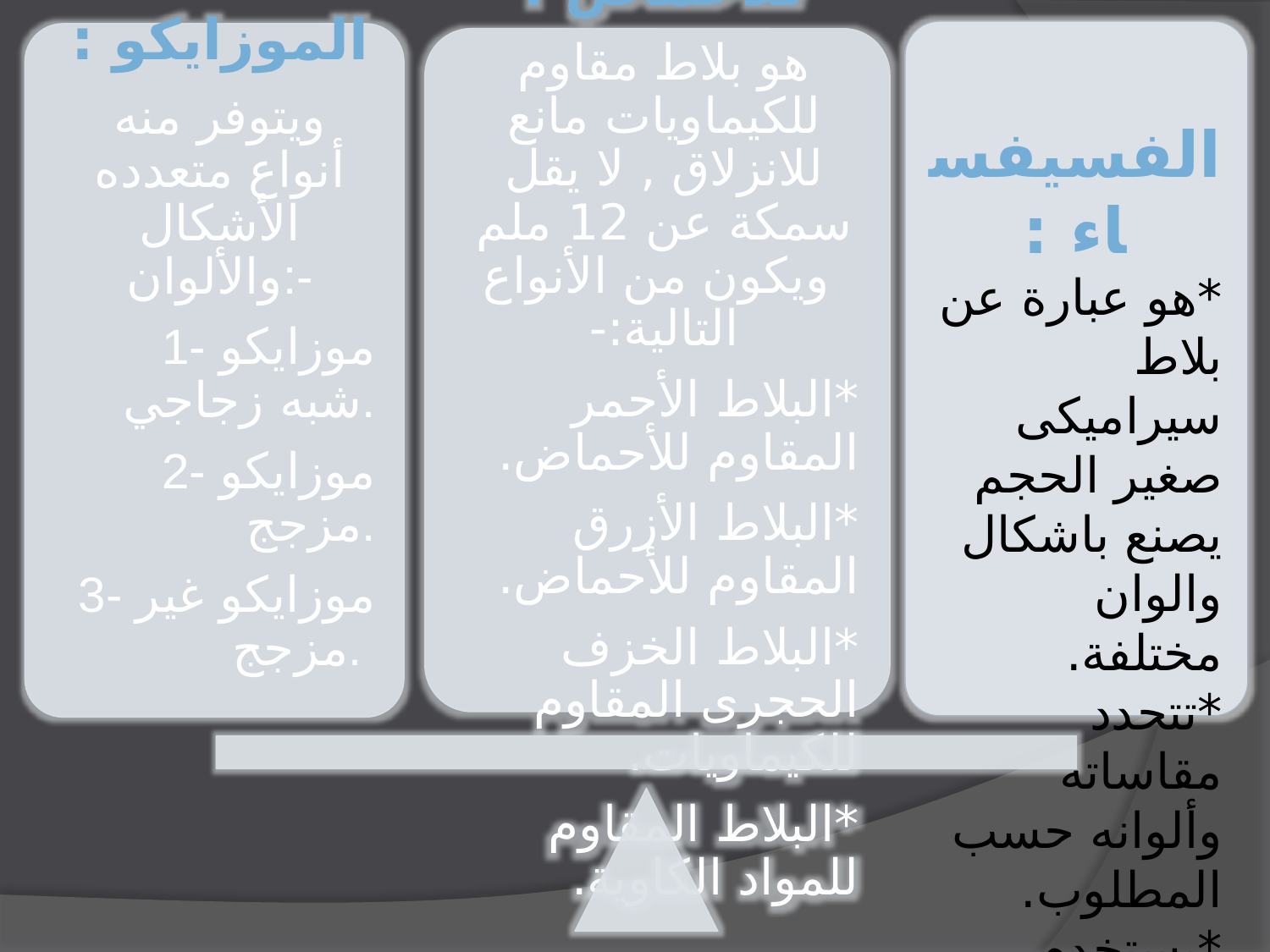

السيراميك المقاوم للاحماض :
هو بلاط مقاوم للكيماويات مانع للانزلاق , لا يقل سمكة عن 12 ملم  ويكون من الأنواع التالية:-
*البلاط الأحمر المقاوم للأحماض.
*البلاط الأزرق المقاوم للأحماض.
*البلاط الخزف الحجرى المقاوم للكيماويات.
*البلاط المقاوم للمواد الكاوية.

الموزايكو :
ويتوفر منه أنواع متعدده الأشكال والألوان:-
1- موزايكو شبه زجاجي.
2- موزايكو مزجج.
3- موزايكو غير مزجج.

الفسيفساء :
*هو عبارة عن بلاط سيراميكى صغير الحجم يصنع باشكال والوان مختلفة.
*تتحدد مقاساته وألوانه حسب المطلوب.
*يستخدم بكثرة فى أرضيات الحممامات وأحواض السباحة.